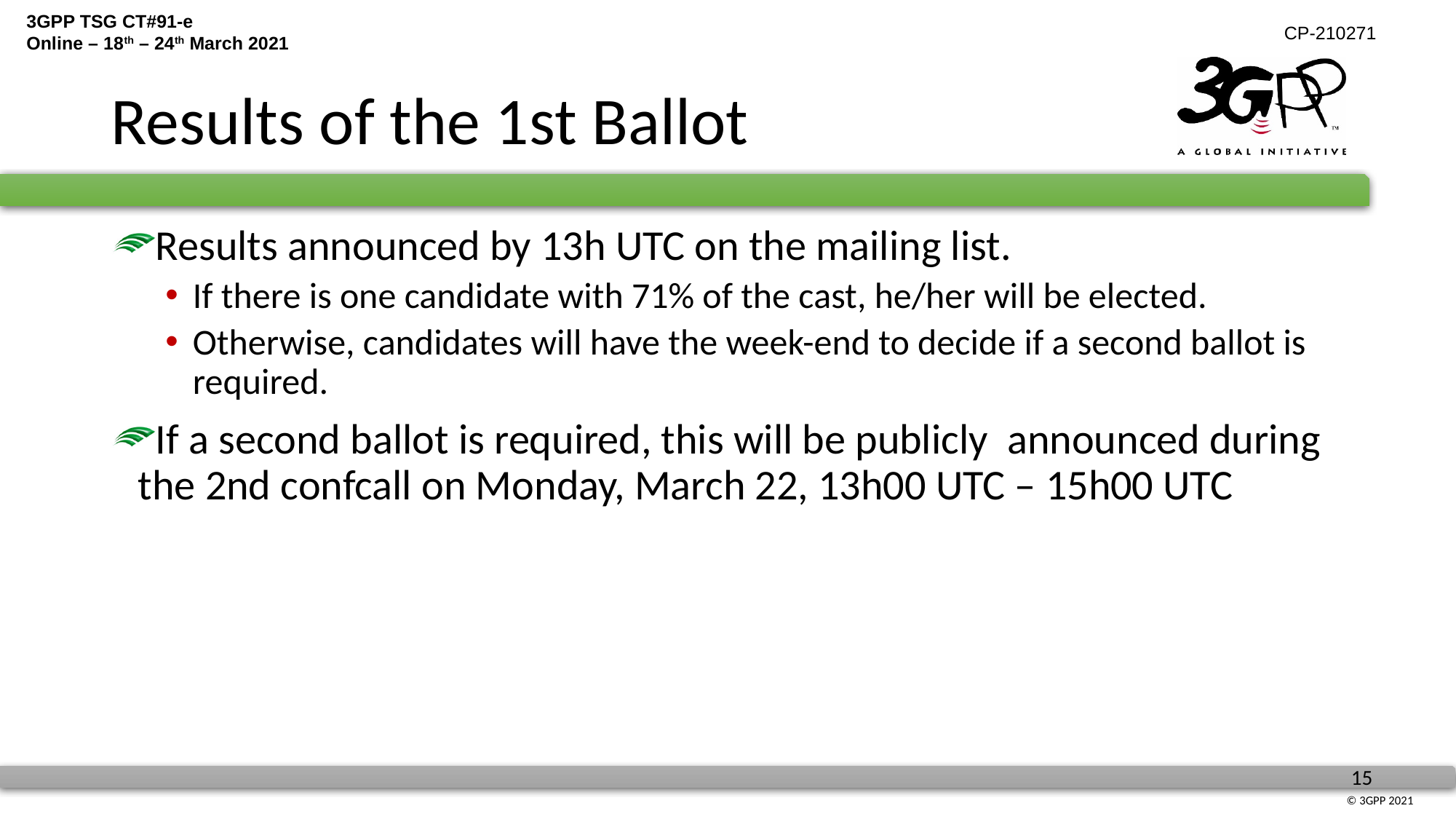

# Results of the 1st Ballot
Results announced by 13h UTC on the mailing list.
If there is one candidate with 71% of the cast, he/her will be elected.
Otherwise, candidates will have the week-end to decide if a second ballot is required.
If a second ballot is required, this will be publicly  announced during the 2nd confcall on Monday, March 22, 13h00 UTC – 15h00 UTC